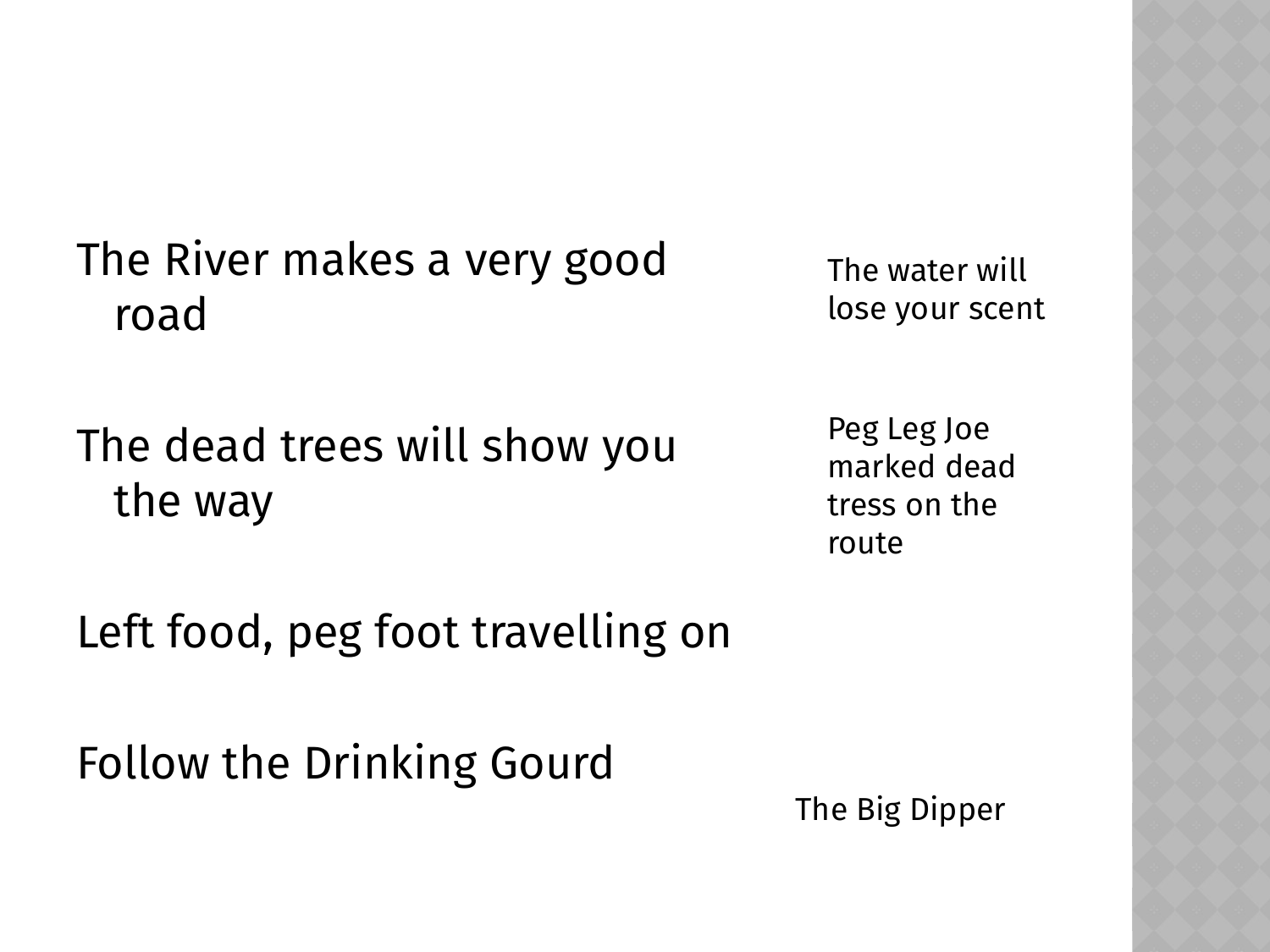

The River makes a very good road

The dead trees will show you the way

Left food, peg foot travelling on

Follow the Drinking Gourd
The water will lose your scent
Peg Leg Joe marked dead tress on the route
The Big Dipper